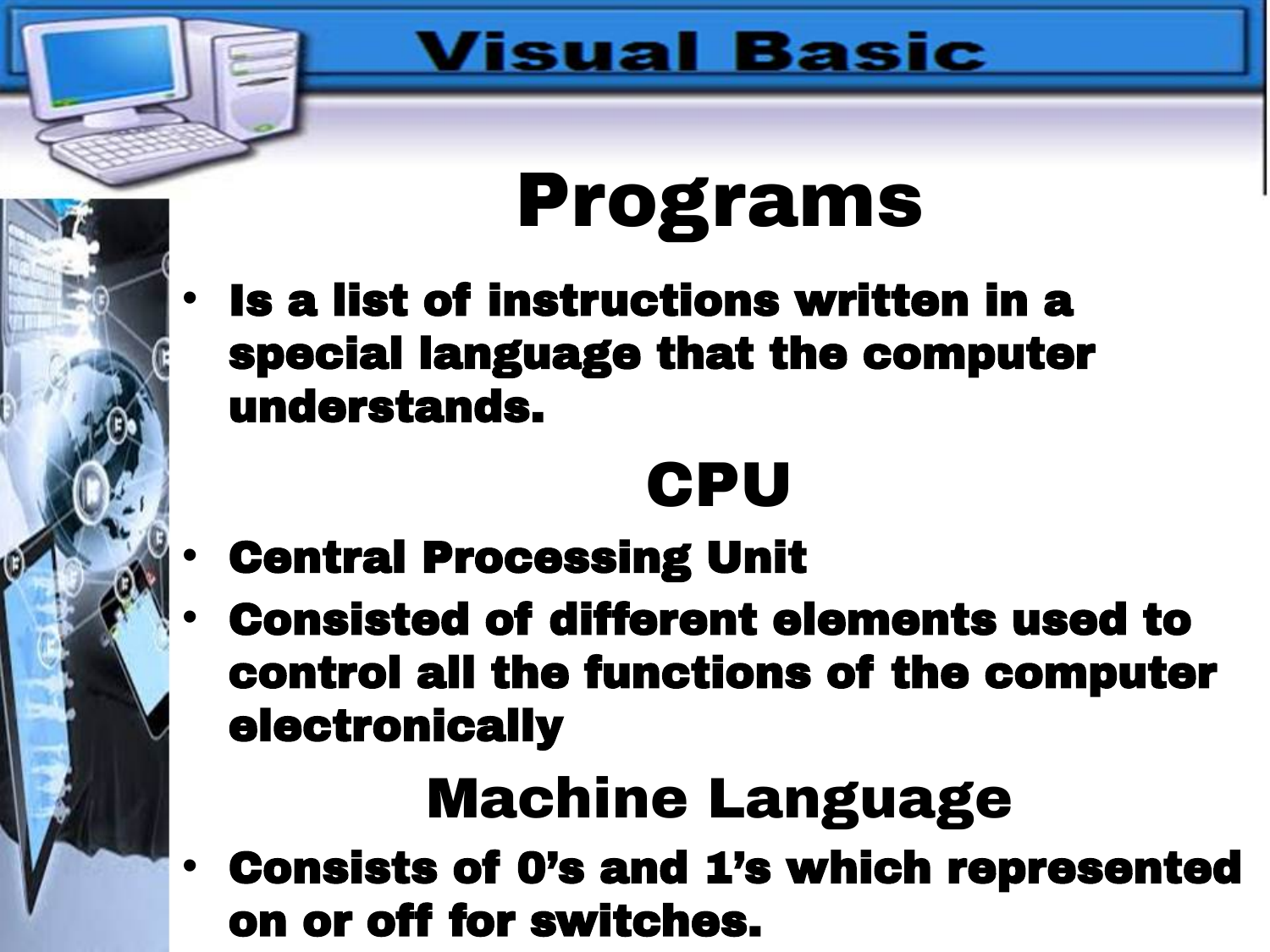

# Programs
Is a list of instructions written in a special language that the computer understands.
CPU
Central Processing Unit
Consisted of different elements used to control all the functions of the computer electronically
Machine Language
Consists of 0’s and 1’s which represented on or off for switches.